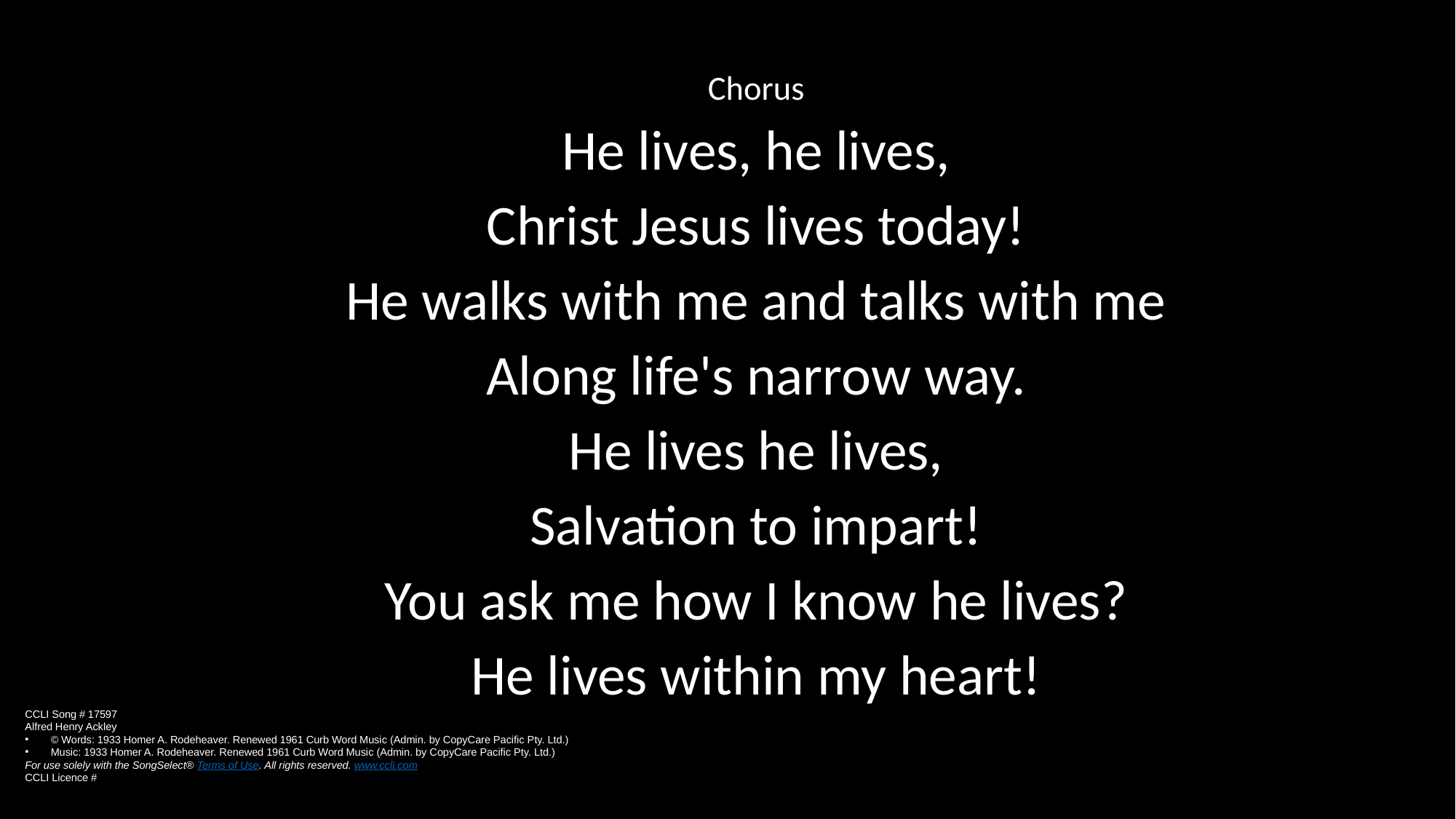

Chorus
He lives, he lives,
Christ Jesus lives today!
He walks with me and talks with me
Along life's narrow way.
He lives he lives,
Salvation to impart!
You ask me how I know he lives?
He lives within my heart!

CCLI Song # 17597
Alfred Henry Ackley
© Words: 1933 Homer A. Rodeheaver. Renewed 1961 Curb Word Music (Admin. by CopyCare Pacific Pty. Ltd.)
Music: 1933 Homer A. Rodeheaver. Renewed 1961 Curb Word Music (Admin. by CopyCare Pacific Pty. Ltd.)
For use solely with the SongSelect® Terms of Use. All rights reserved. www.ccli.com
CCLI Licence #